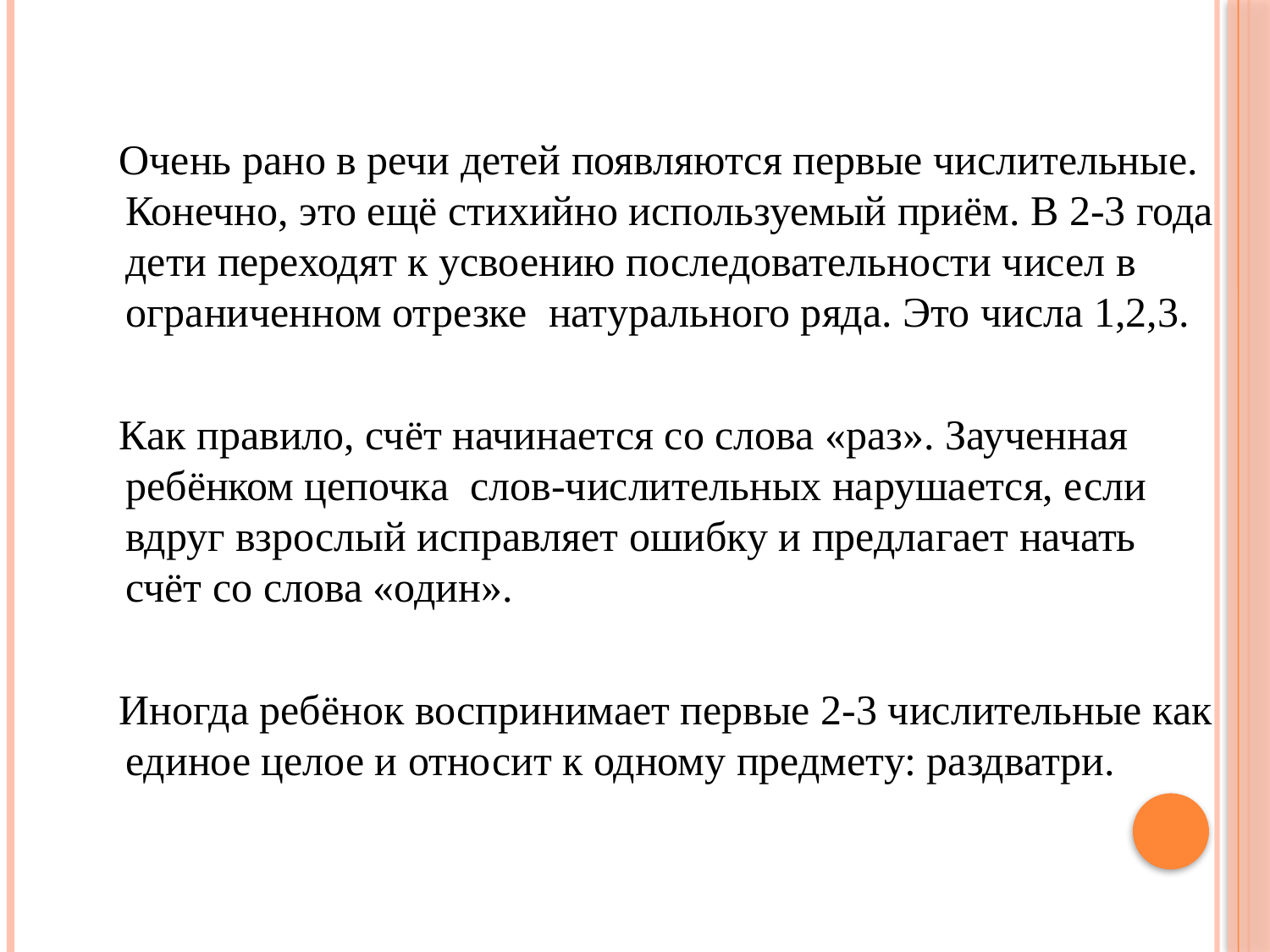

#
   Очень рано в речи детей появляются первые числительные. Конечно, это ещё стихийно используемый приём. В 2-3 года дети переходят к усвоению последовательности чисел в ограниченном отрезке  натурального ряда. Это числа 1,2,3.

   Как правило, счёт начинается со слова «раз». Заученная ребёнком цепочка  слов-числительных нарушается, если вдруг взрослый исправляет ошибку и предлагает начать счёт со слова «один».

   Иногда ребёнок воспринимает первые 2-3 числительные как единое целое и относит к одному предмету: раздватри.